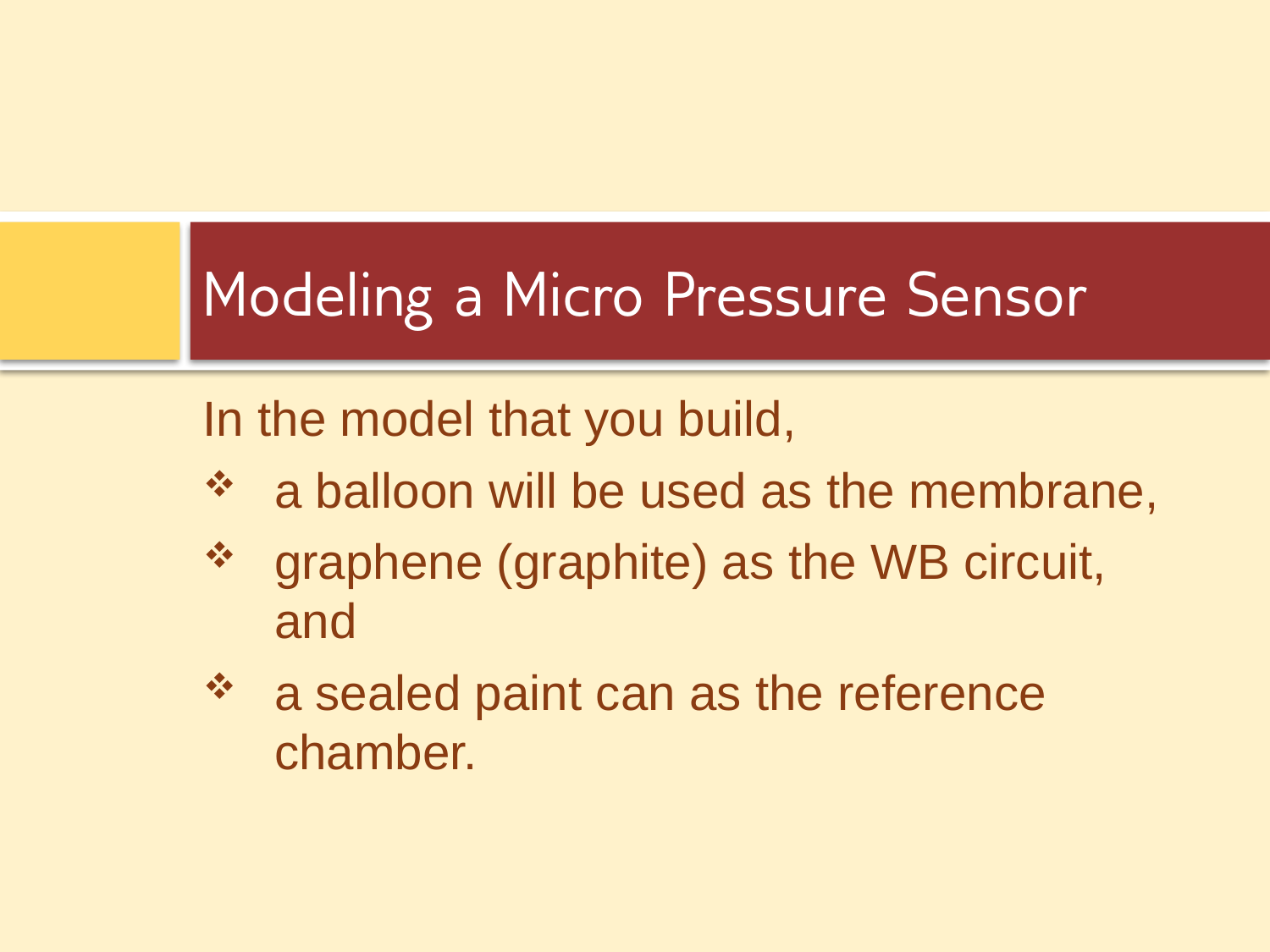

# Modeling a Micro Pressure Sensor
In the model that you build,
a balloon will be used as the membrane,
graphene (graphite) as the WB circuit, and
a sealed paint can as the reference chamber.